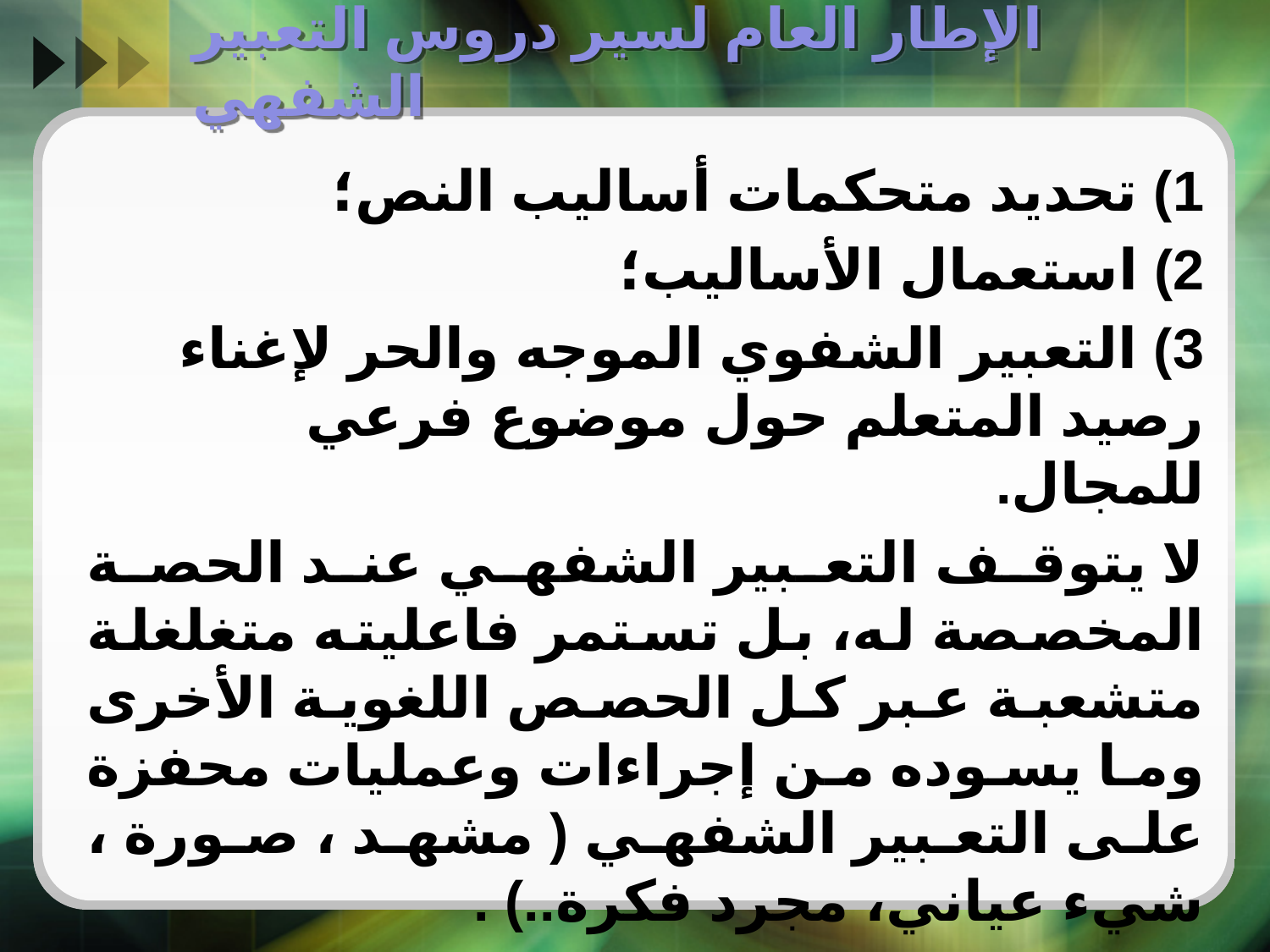

# الإطار العام لسير دروس التعبير الشفهي
1) تحديد متحكمات أساليب النص؛
2) استعمال الأساليب؛
3) التعبير الشفوي الموجه والحر لإغناء رصيد المتعلم حول موضوع فرعي للمجال.
لا يتوقف التعبير الشفهي عند الحصة المخصصة له، بل تستمر فاعليته متغلغلة متشعبة عبر كل الحصص اللغوية الأخرى وما يسوده من إجراءات وعمليات محفزة على التعبير الشفهي ( مشهد ، صورة ، شيء عياني، مجرد فكرة..) .